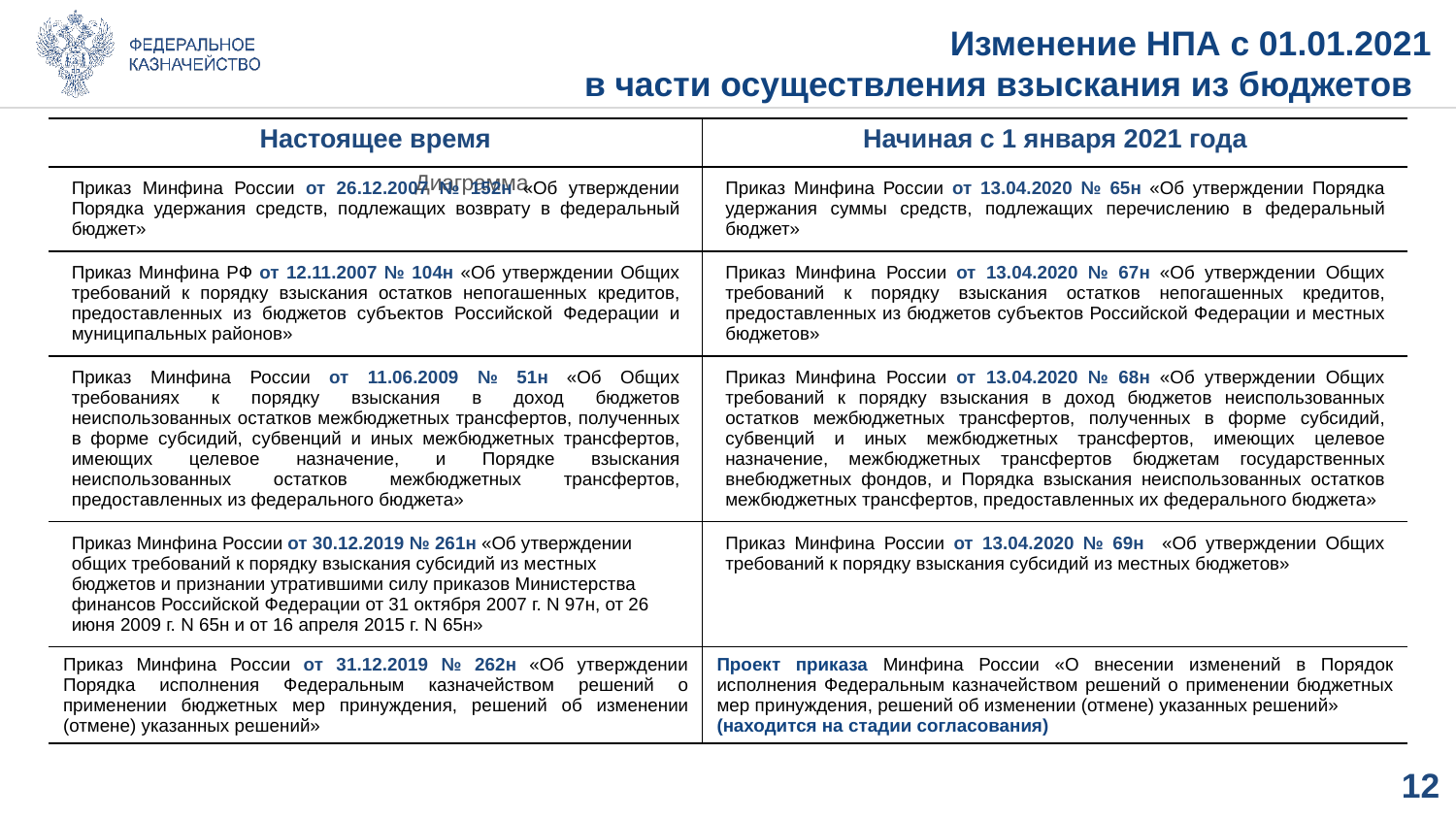

# Изменение НПА с 01.01.2021 в части осуществления взыскания из бюджетов
| Настоящее время | Начиная с 1 января 2021 года |
| --- | --- |
| Приказ Минфина России от 26.12.2007 № 152н «Об утверждении Порядка удержания средств, подлежащих возврату в федеральный бюджет» | Приказ Минфина России от 13.04.2020 № 65н «Об утверждении Порядка удержания суммы средств, подлежащих перечислению в федеральный бюджет» |
| Приказ Минфина РФ от 12.11.2007 № 104н «Об утверждении Общих требований к порядку взыскания остатков непогашенных кредитов, предоставленных из бюджетов субъектов Российской Федерации и муниципальных районов» | Приказ Минфина России от 13.04.2020 № 67н «Об утверждении Общих требований к порядку взыскания остатков непогашенных кредитов, предоставленных из бюджетов субъектов Российской Федерации и местных бюджетов» |
| Приказ Минфина России от 11.06.2009 № 51н «Об Общих требованиях к порядку взыскания в доход бюджетов неиспользованных остатков межбюджетных трансфертов, полученных в форме субсидий, субвенций и иных межбюджетных трансфертов, имеющих целевое назначение, и Порядке взыскания неиспользованных остатков межбюджетных трансфертов, предоставленных из федерального бюджета» | Приказ Минфина России от 13.04.2020 № 68н «Об утверждении Общих требований к порядку взыскания в доход бюджетов неиспользованных остатков межбюджетных трансфертов, полученных в форме субсидий, субвенций и иных межбюджетных трансфертов, имеющих целевое назначение, межбюджетных трансфертов бюджетам государственных внебюджетных фондов, и Порядка взыскания неиспользованных остатков межбюджетных трансфертов, предоставленных их федерального бюджета» |
| Приказ Минфина России от 30.12.2019 № 261н «Об утверждении общих требований к порядку взыскания субсидий из местных бюджетов и признании утратившими силу приказов Министерства финансов Российской Федерации от 31 октября 2007 г. N 97н, от 26 июня 2009 г. N 65н и от 16 апреля 2015 г. N 65н» | Приказ Минфина России от 13.04.2020 № 69н «Об утверждении Общих требований к порядку взыскания субсидий из местных бюджетов» |
| Приказ Минфина России от 31.12.2019 № 262н «Об утверждении Порядка исполнения Федеральным казначейством решений о применении бюджетных мер принуждения, решений об изменении (отмене) указанных решений» | Проект приказа Минфина России «О внесении изменений в Порядок исполнения Федеральным казначейством решений о применении бюджетных мер принуждения, решений об изменении (отмене) указанных решений» (находится на стадии согласования) |

### Chart: Диаграмма

| Category |
|---|
12